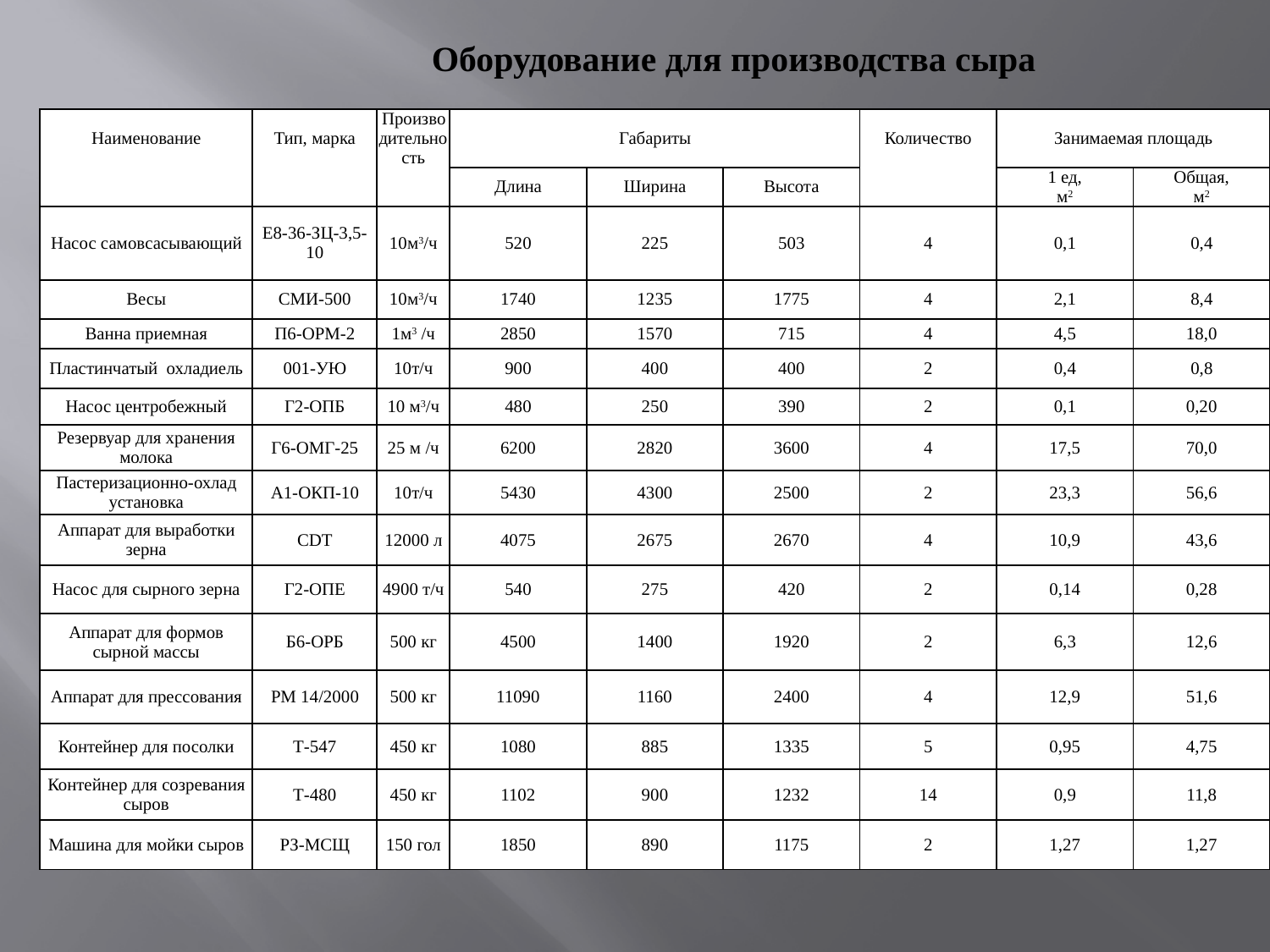

Оборудование для производства сыра
| Наименование | Тип, марка | Произво­дительность | Габариты |  |  | Количество | Занимаемая площадь |  |
| --- | --- | --- | --- | --- | --- | --- | --- | --- |
|  |  |  | Длина | Ширина | Высота |  | 1 ед, м2 | Общая, м2 |
| Насос са­мовсасывающий | Е8-36-ЗЦ-3,5- 10 | 10м3/ч | 520 | 225 | 503 | 4 | 0,1 | 0,4 |
| Весы | СМИ-500 | 10м3/ч | 1740 | 1235 | 1775 | 4 | 2,1 | 8,4 |
| Ванна приемная | П6-ОРМ-2 | 1м3 /ч | 2850 | 1570 | 715 | 4 | 4,5 | 18,0 |
| Пластинчатый охлади­ель | 001-УЮ | 10т/ч | 900 | 400 | 400 | 2 | 0,4 | 0,8 |
| Насос центро­бежный | Г2-ОПБ | 10 м3/ч | 480 | 250 | 390 | 2 | 0,1 | 0,20 |
| Резервуар для хранения молока | Г6-ОМГ-25 | 25 м /ч | 6200 | 2820 | 3600 | 4 | 17,5 | 70,0 |
| Пастеризационно-охлад установка | А1-ОКП-10 | 10т/ч | 5430 | 4300 | 2500 | 2 | 23,3 | 56,6 |
| Аппарат для выработки зерна | CDT | 12000 л | 4075 | 2675 | 2670 | 4 | 10,9 | 43,6 |
| Насос для сырного зерна | Г2-ОПЕ | 4900 т/ч | 540 | 275 | 420 | 2 | 0,14 | 0,28 |
| Аппарат для формов сырной массы | Б6-ОРБ | 500 кг | 4500 | 1400 | 1920 | 2 | 6,3 | 12,6 |
| Аппарат для прессования | РМ 14/2000 | 500 кг | 11090 | 1160 | 2400 | 4 | 12,9 | 51,6 |
| Контейнер для посолки | Т-547 | 450 кг | 1080 | 885 | 1335 | 5 | 0,95 | 4,75 |
| Контейнер для созревания сыров | Т-480 | 450 кг | 1102 | 900 | 1232 | 14 | 0,9 | 11,8 |
| Машина для мойки сыров | РЗ-МСЩ | 150 гол | 1850 | 890 | 1175 | 2 | 1,27 | 1,27 |